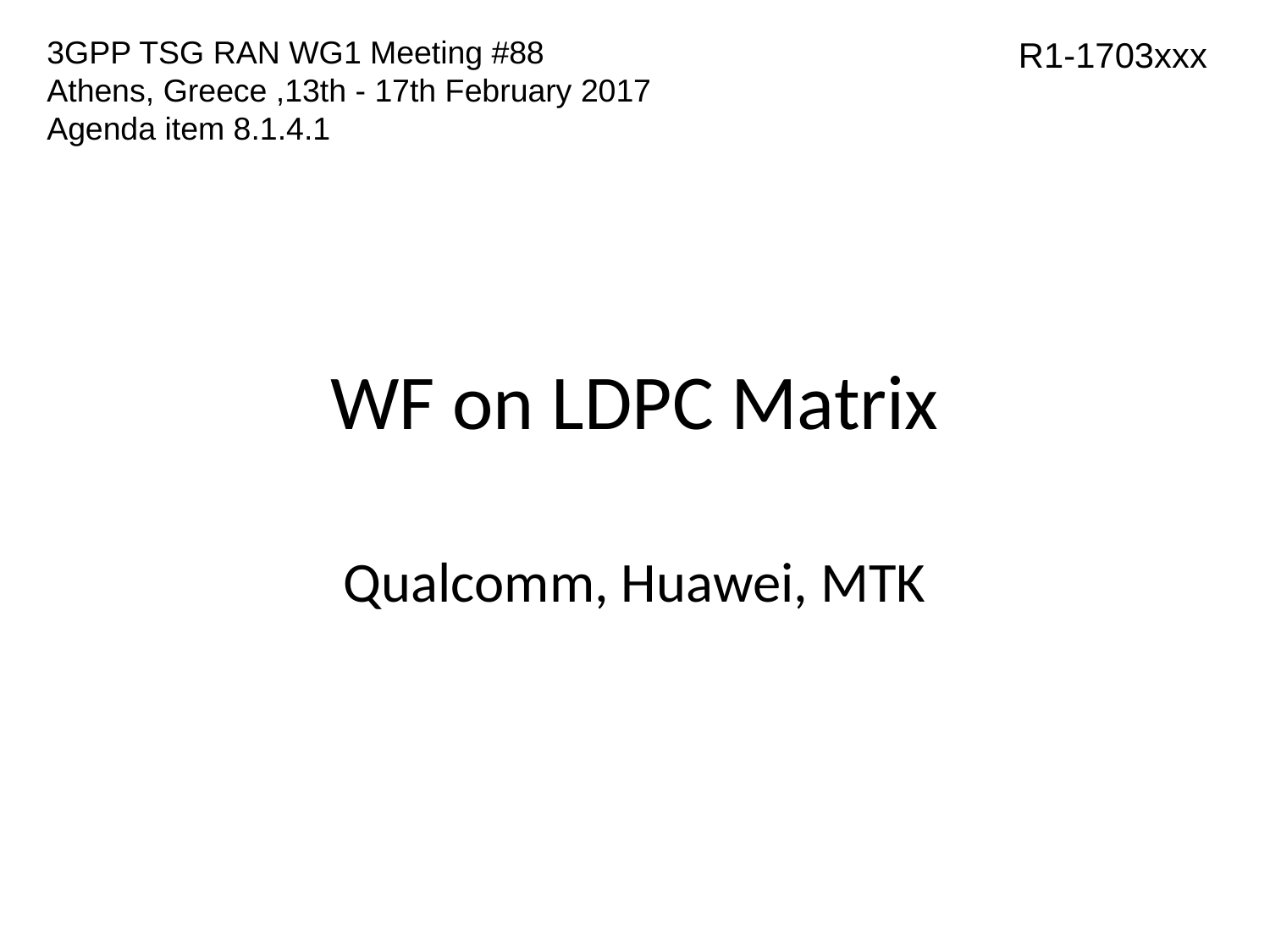

3GPP TSG RAN WG1 Meeting #88
Athens, Greece ,13th - 17th February 2017
Agenda item 8.1.4.1
R1-1703xxx
# WF on LDPC Matrix
Qualcomm, Huawei, MTK